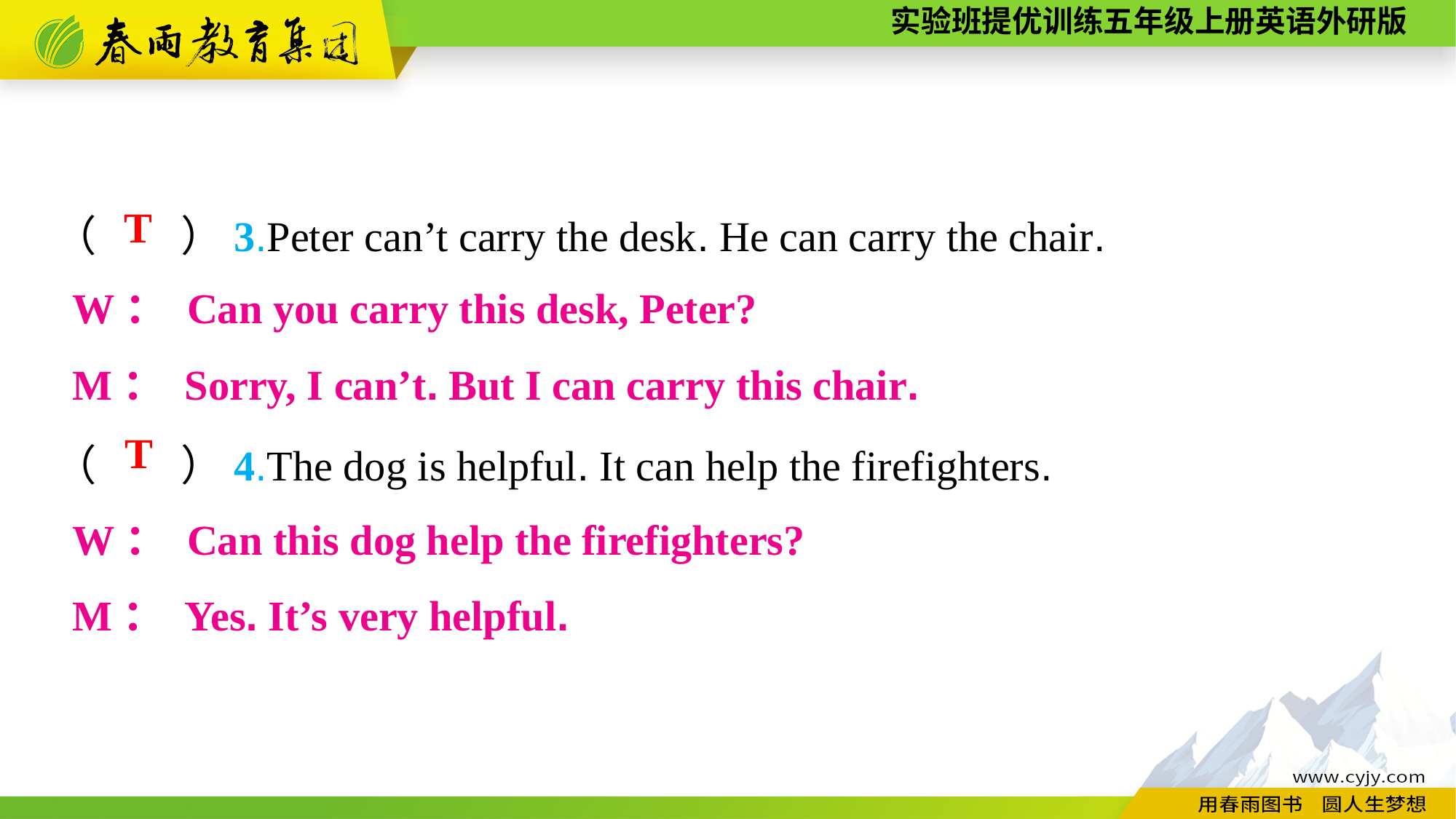

（　　）3.Peter can’t carry the desk. He can carry the chair.

（　　）4.The dog is helpful. It can help the firefighters.
T
W： Can you carry this desk, Peter?
M： Sorry, I can’t. But I can carry this chair.
T
W： Can this dog help the firefighters?
M： Yes. It’s very helpful.